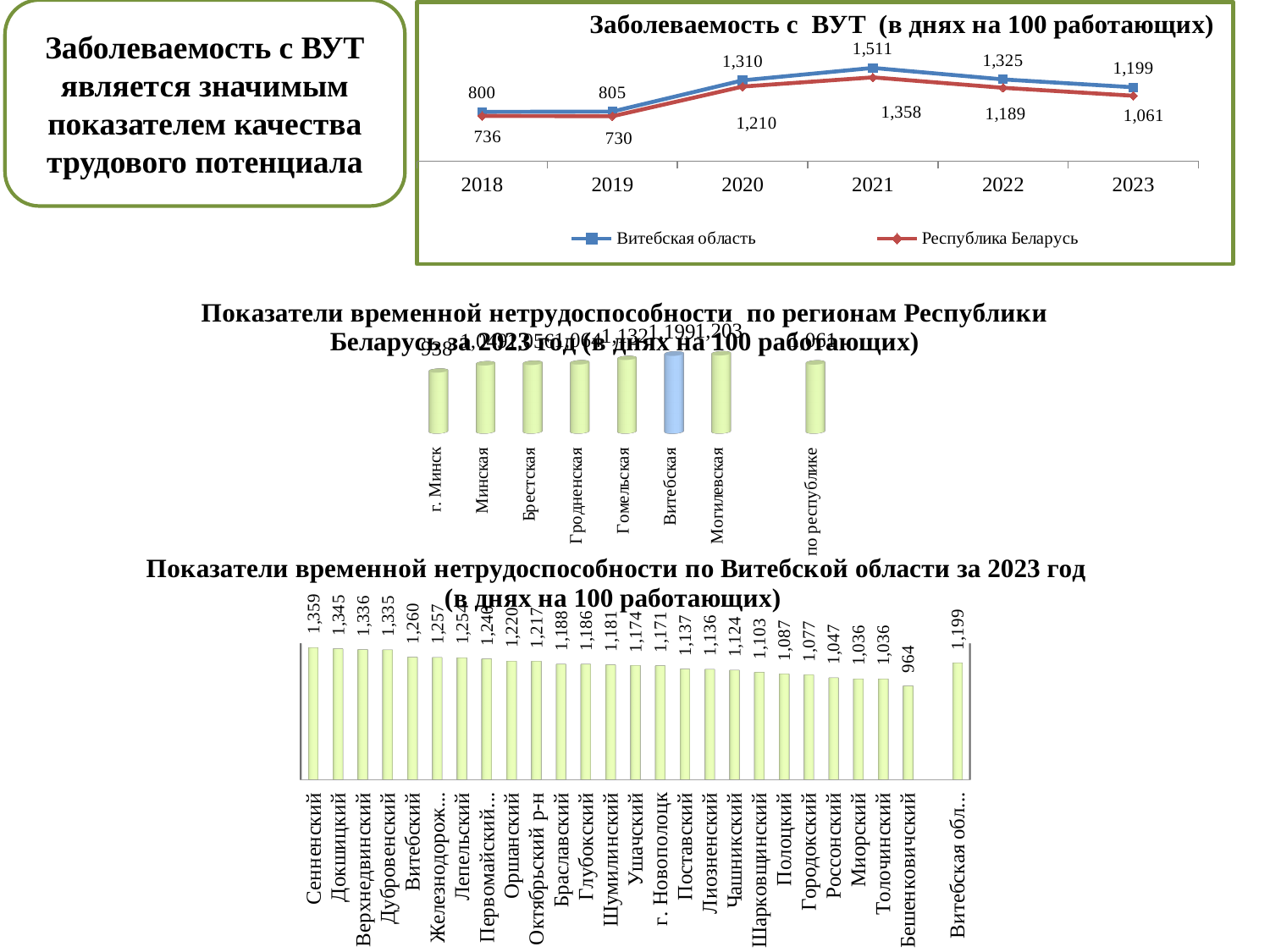

Заболеваемость с ВУТ является значимым показателем качества трудового потенциала

### Chart: Заболеваемость с  ВУТ  (в днях на 100 работающих)

| Category |  |  |
|---|---|---|
| 2018 | 800.2 | 735.6 |
| 2019 | 805.3 | 729.8 |
| 2020 | 1310.0 | 1209.5 |
| 2021 | 1511.2 | 1358.0 |
| 2022 | 1325.4 | 1189.4 |
| 2023 | 1198.6 | 1061.1 |

[unsupported chart]

[unsupported chart]